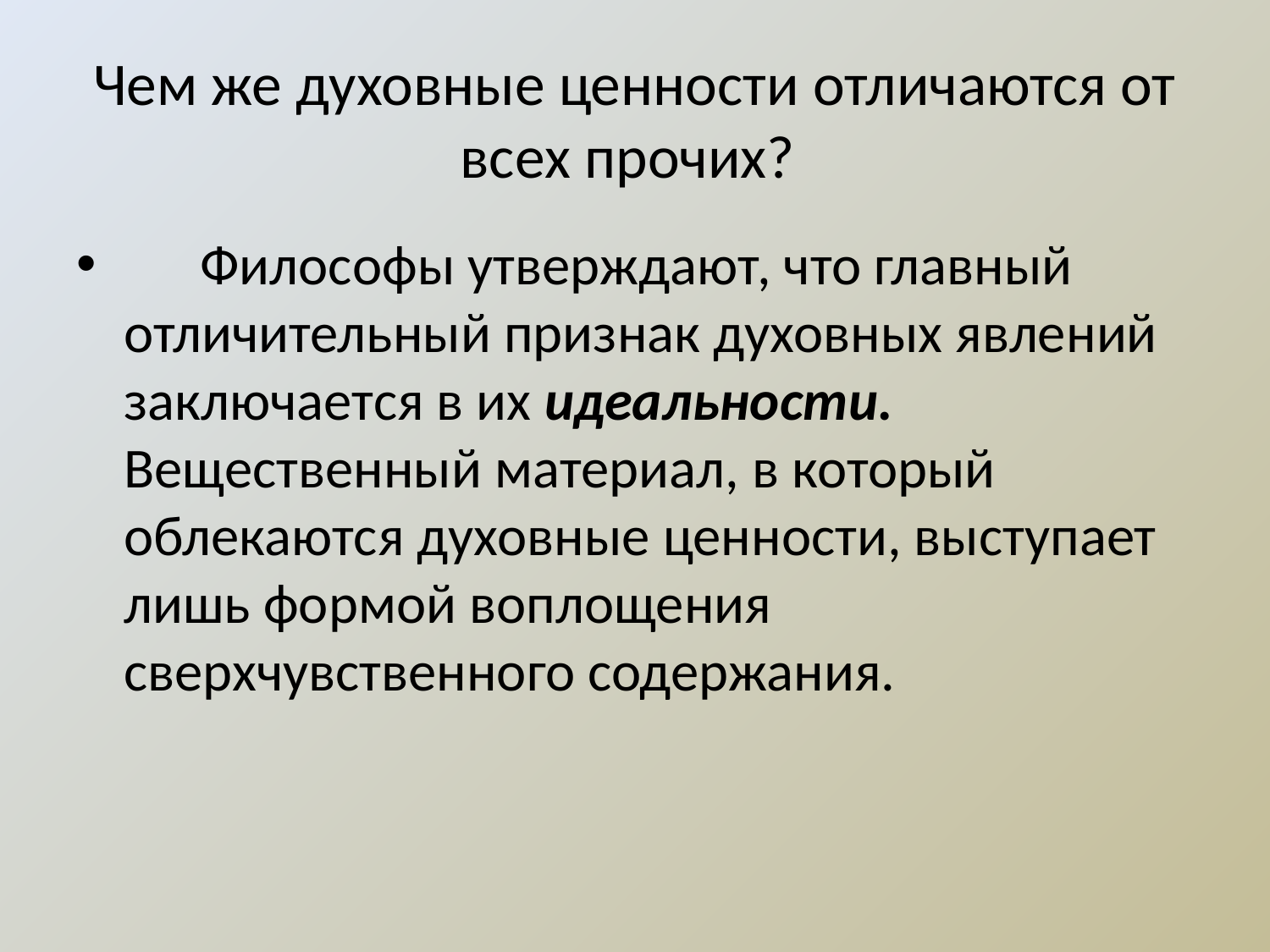

# Чем же духовные ценности отличаются от всех прочих?
      Философы утверждают, что главный отличительный признак духовных явлений заключается в их идеальности. Вещественный материал, в который облекаются духовные ценности, выступает лишь формой воплощения сверхчувственного содержания.